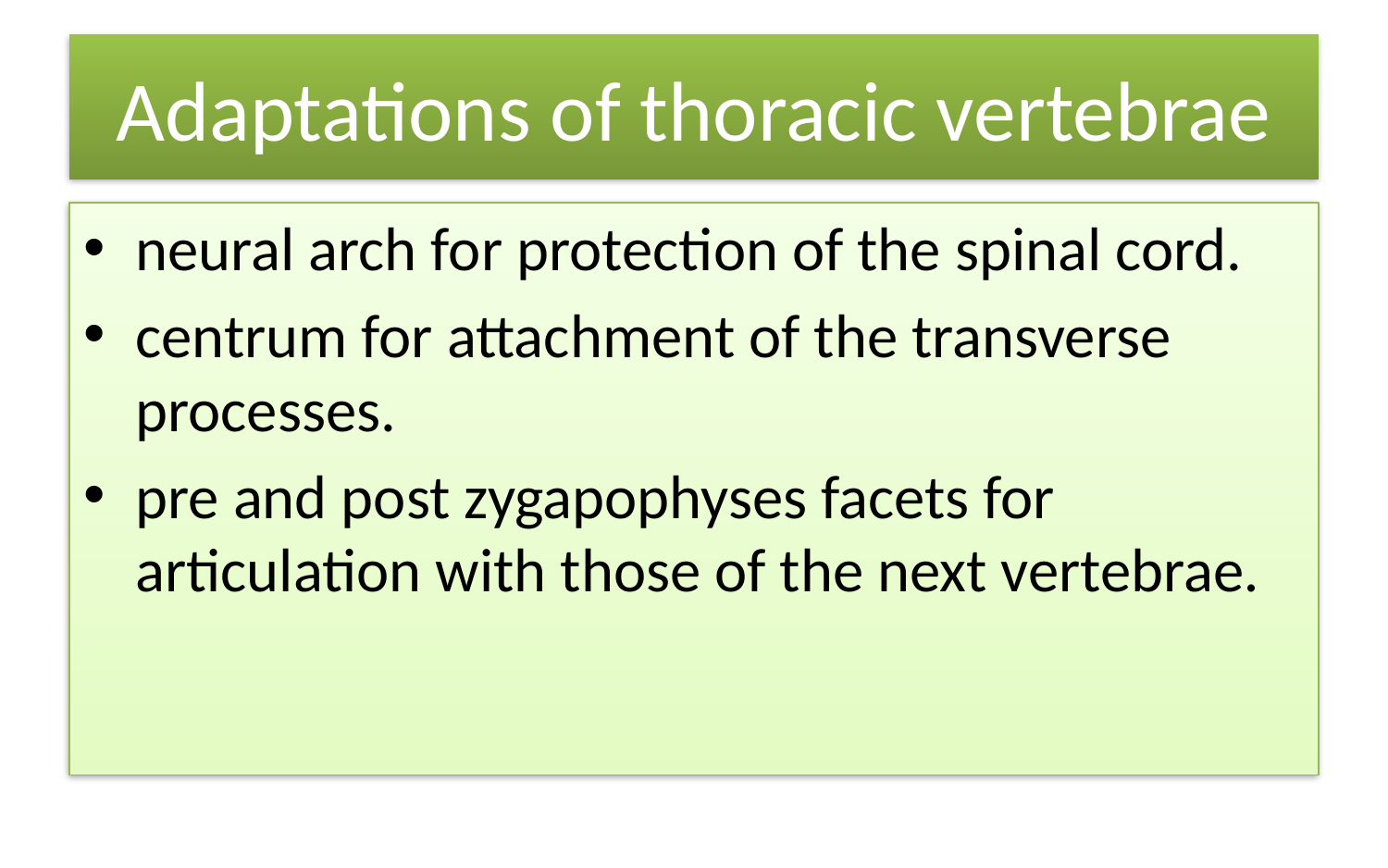

# Adaptations of thoracic vertebrae
neural arch for protection of the spinal cord.
centrum for attachment of the transverse processes.
pre and post zygapophyses facets for articulation with those of the next vertebrae.